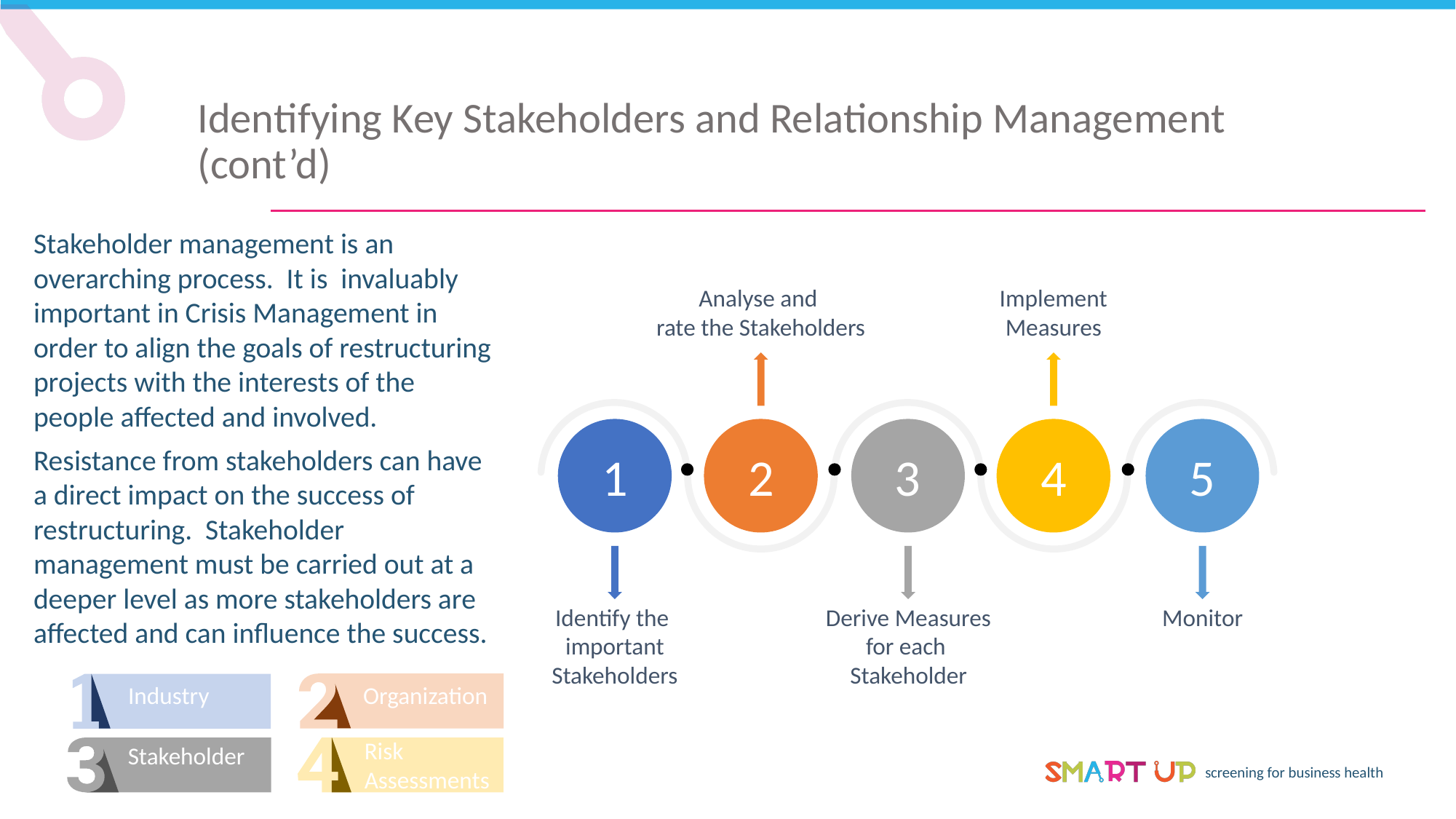

Identifying Key Stakeholders and Relationship Management  (cont’d)
Stakeholder management is an overarching process.  It is  invaluably important in Crisis Management in order to align the goals of restructuring projects with the interests of the people affected and involved.
Resistance from stakeholders can have a direct impact on the success of restructuring.  Stakeholder management must be carried out at a deeper level as more stakeholders are affected and can influence the success.
Analyse and
rate the Stakeholders
Implement
Measures

1
2
3
4
5

Identify the
important
Stakeholders
Derive Measures
for each
Stakeholder
Monitor

Industry
Organization

Risk
Assessments
Stakeholder